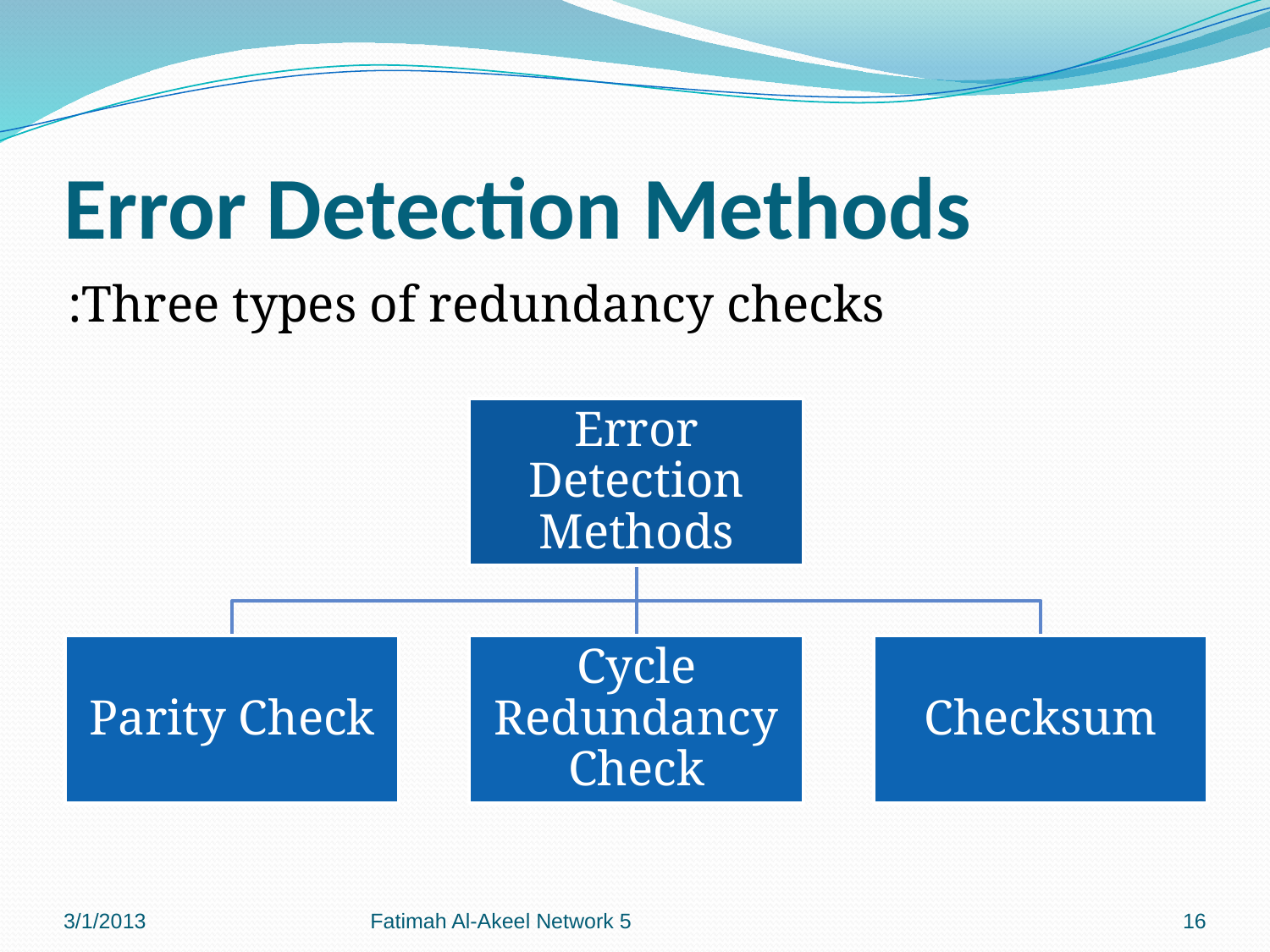

# Error Detection Methods
Three types of redundancy checks:
Error Detection Methods
Parity Check
Cycle Redundancy Check
Checksum
3/1/2013
Fatimah Al-Akeel Network 5
16